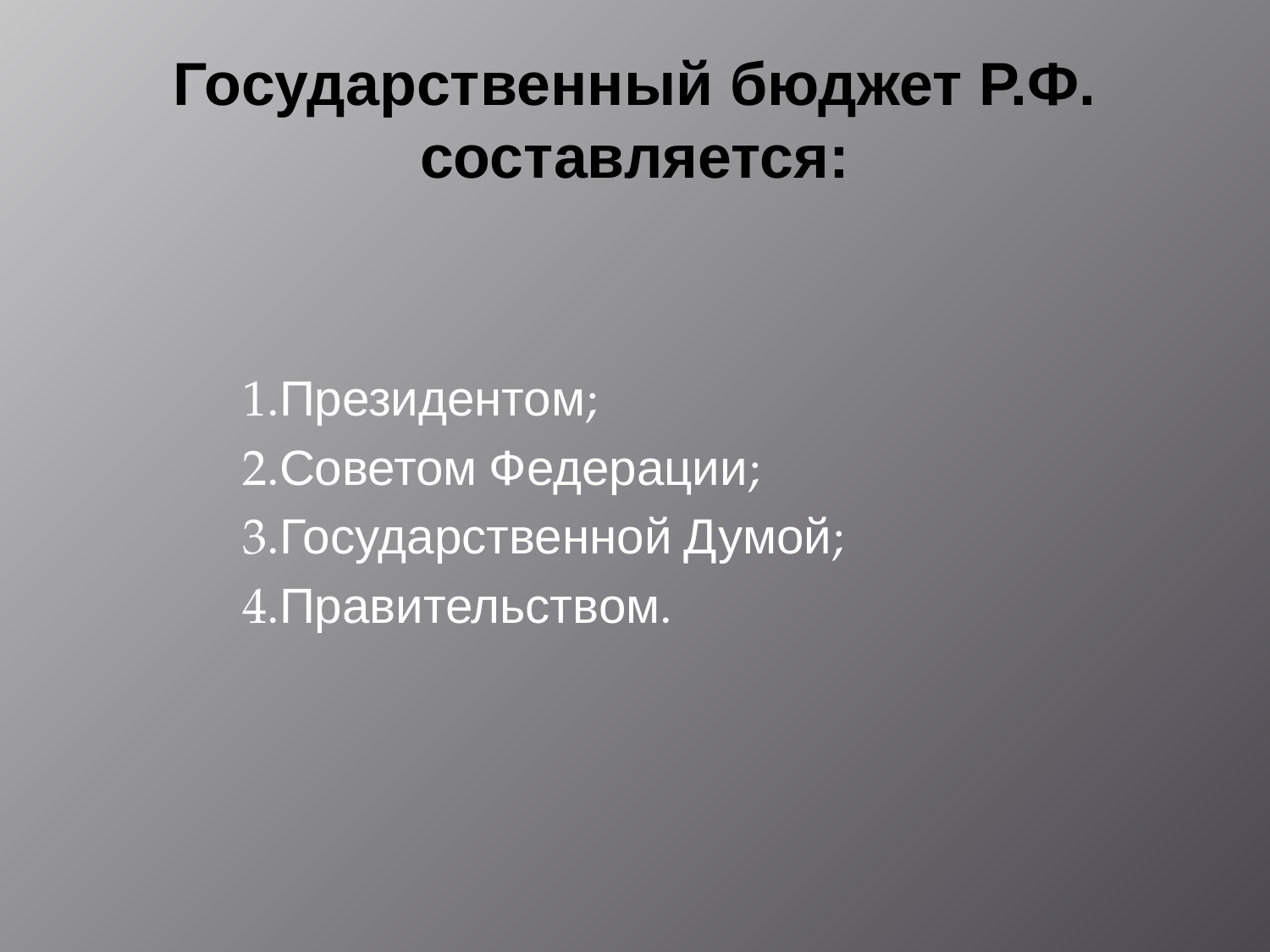

# Государственный бюджет Р.Ф. составляется:

            1.Президентом;
            2.Советом Федерации;
            3.Государственной Думой;
            4.Правительством.